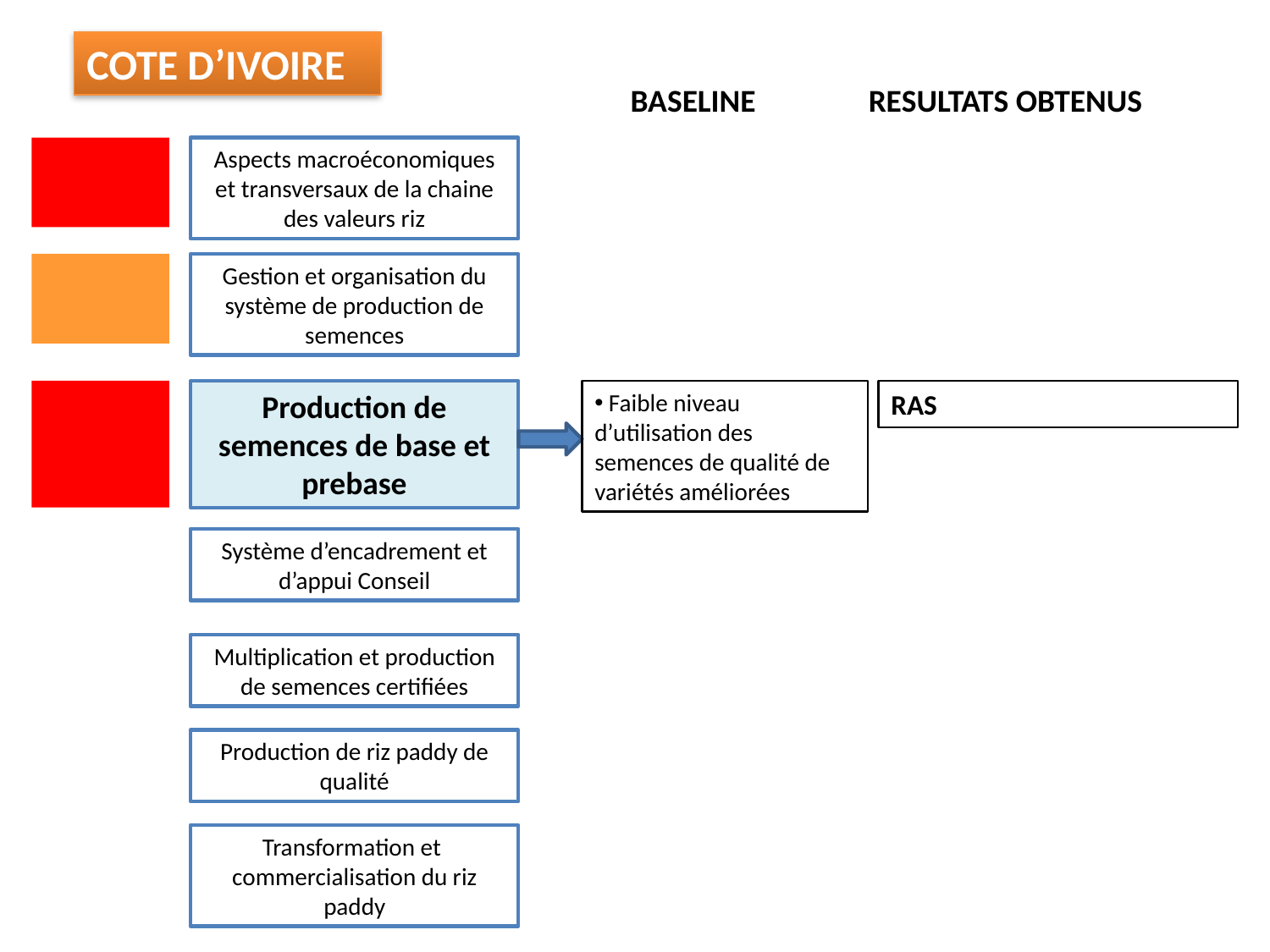

COTE D’IVOIRE
BASELINE
RESULTATS OBTENUS

Aspects macroéconomiques et transversaux de la chaine des valeurs riz
Gestion et organisation du système de production de semences

Production de semences de base et prebase
 Faible niveau d’utilisation des semences de qualité de variétés améliorées
RAS

Système d’encadrement et d’appui Conseil
Multiplication et production de semences certifiées
Production de riz paddy de qualité
Transformation et  commercialisation du riz paddy